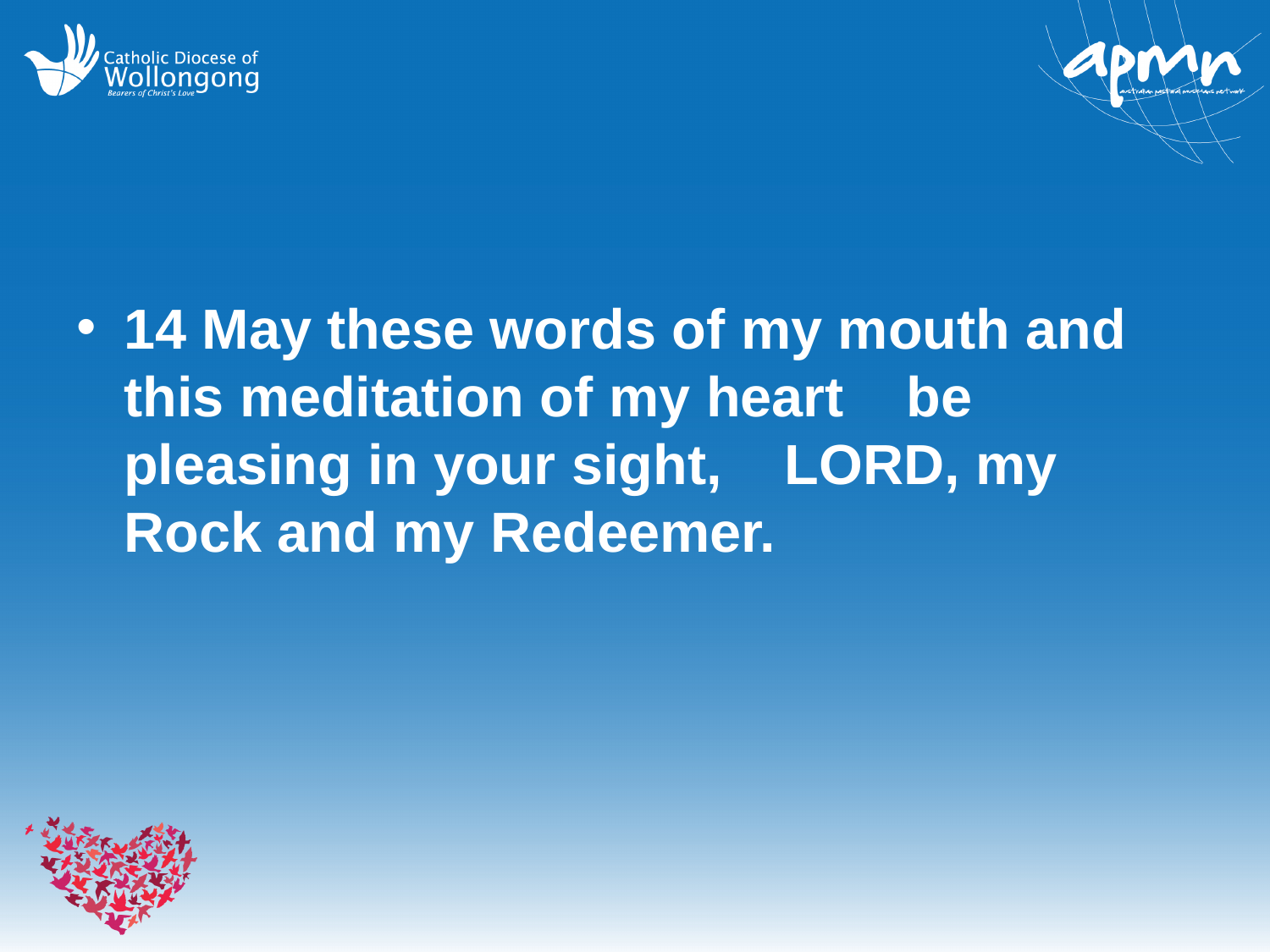

#
14 May these words of my mouth and this meditation of my heart     be pleasing in your sight,     LORD, my Rock and my Redeemer.